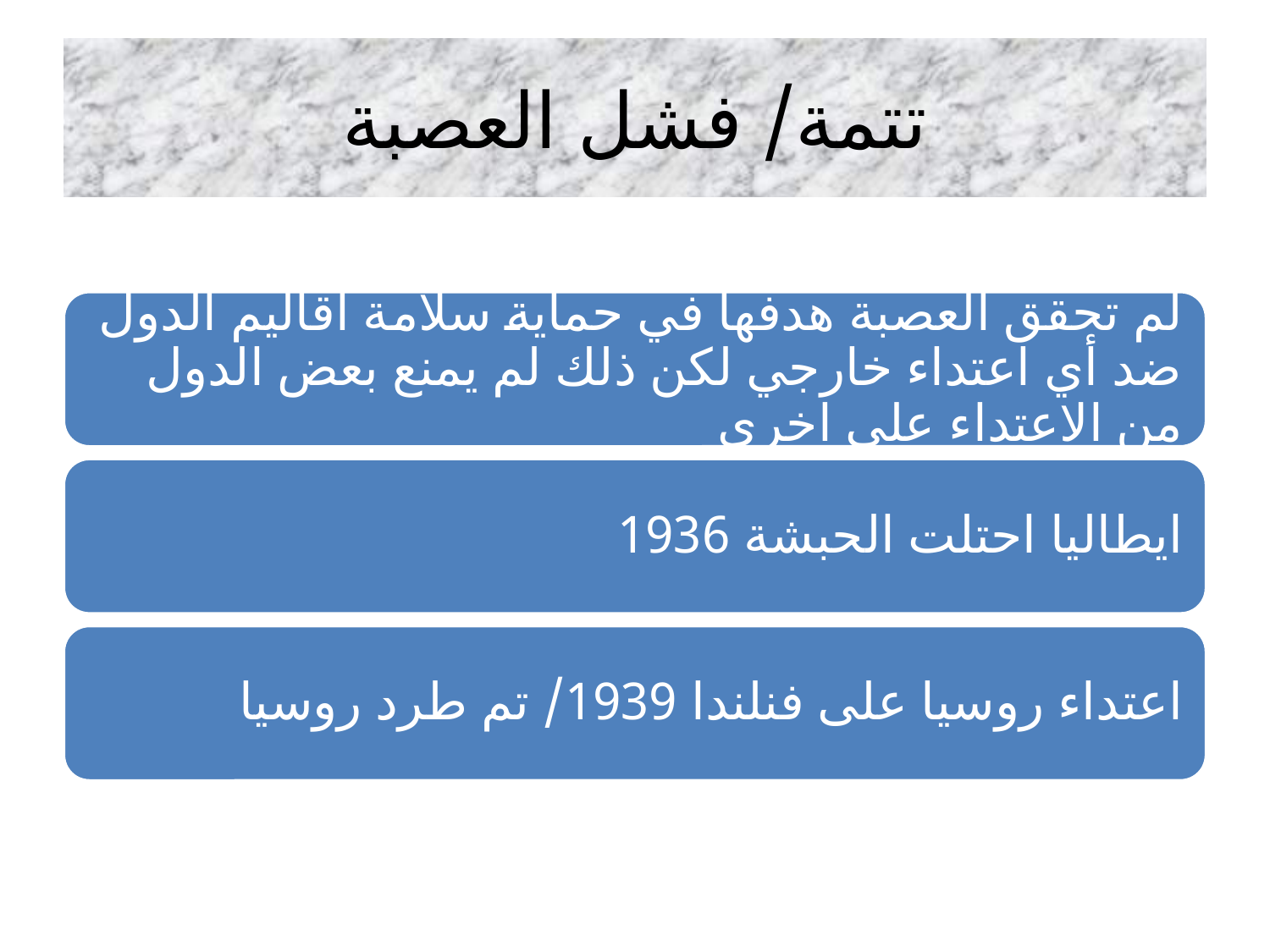

# تتمة/ فشل العصبة
لم تحقق العصبة هدفها في حماية سلامة أقاليم الدول ضد أي اعتداء خارجي لكن ذلك لم يمنع بعض الدول من الاعتداء على اخرى
ايطاليا احتلت الحبشة 1936
اعتداء روسيا على فنلندا 1939/ تم طرد روسيا